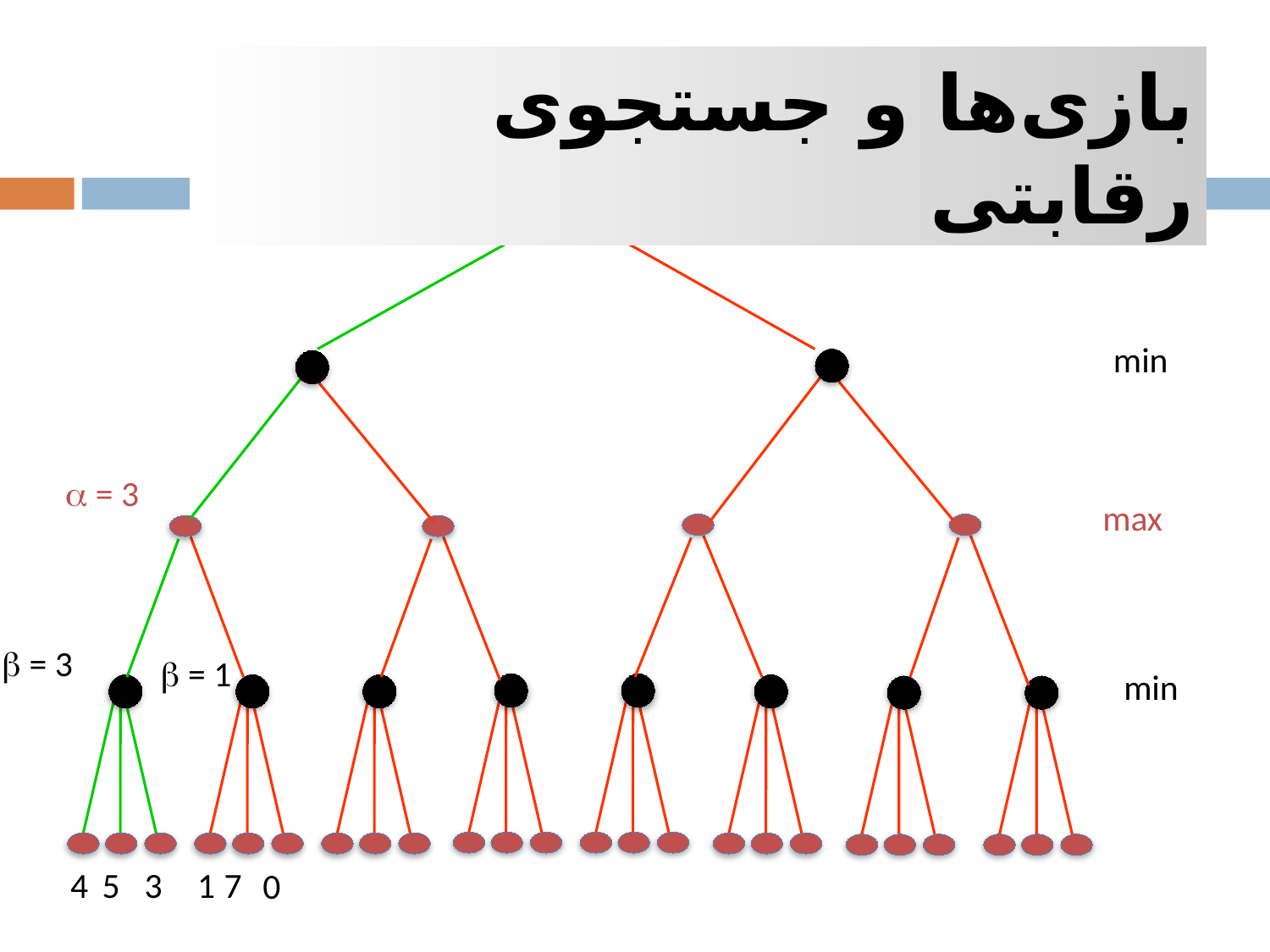

بازی‌ها و جستجوی رقابتی
max

min

α = 3
max

β = 3
β = 1
min

4
5
3
1
7
0